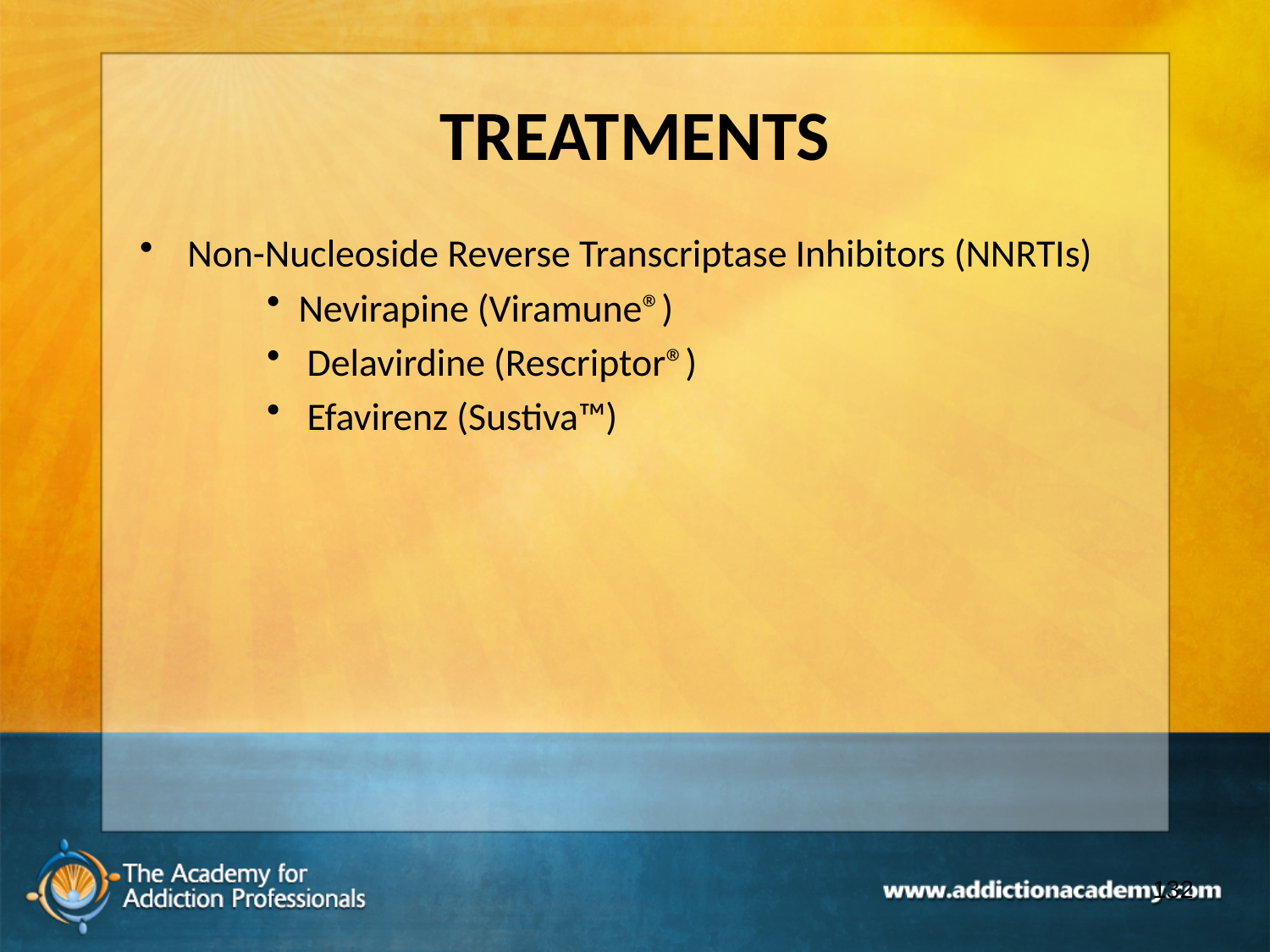

# TREATMENTS
Non-Nucleoside Reverse Transcriptase Inhibitors (NNRTIs)
Nevirapine (Viramune®)
 Delavirdine (Rescriptor®)
 Efavirenz (Sustiva™)

132